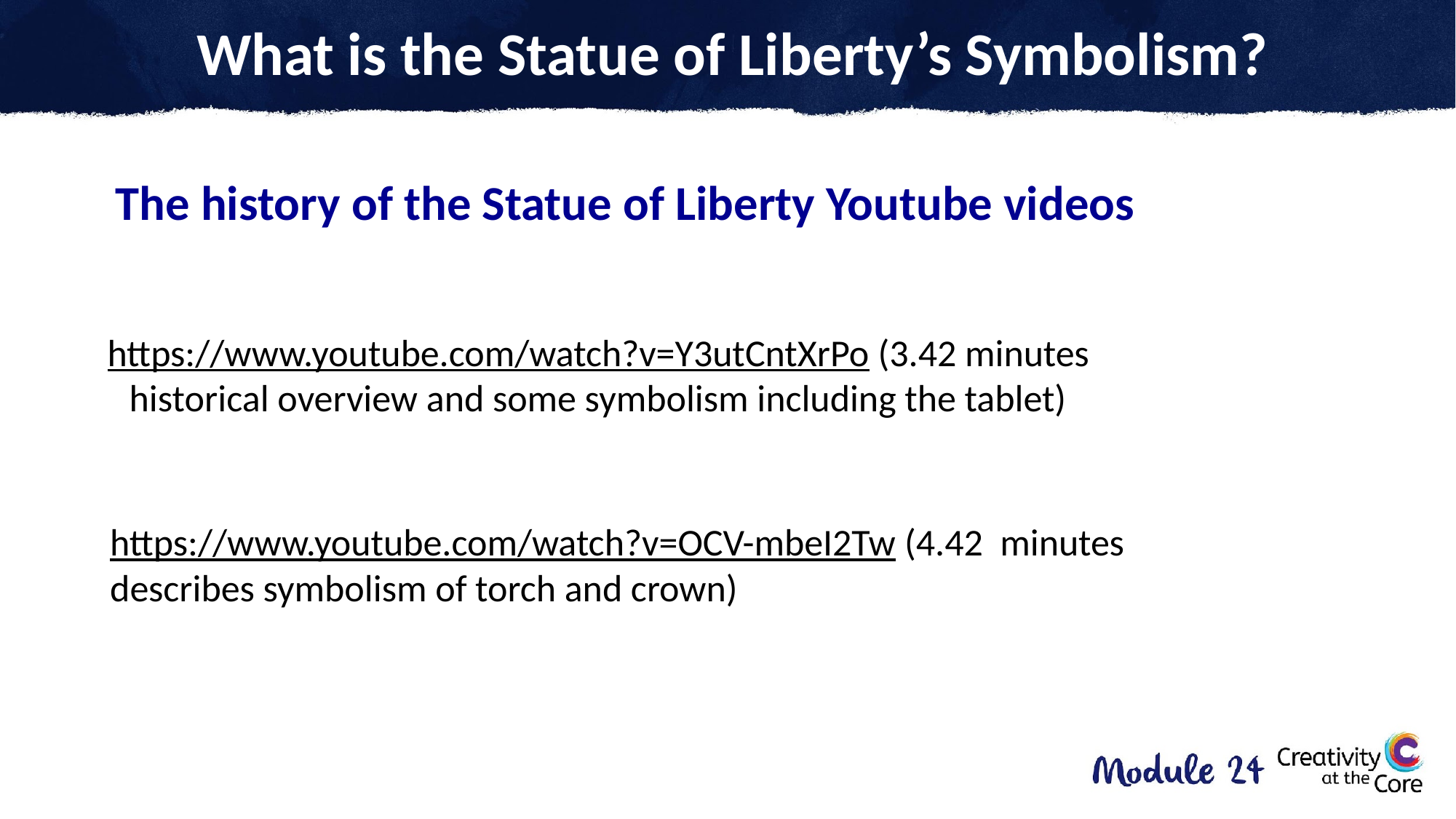

# What is the Statue of Liberty’s Symbolism?
The history of the Statue of Liberty Youtube videos
https://www.youtube.com/watch?v=Y3utCntXrPo (3.42 minutes historical overview and some symbolism including the tablet)
https://www.youtube.com/watch?v=OCV-mbeI2Tw (4.42  minutes describes symbolism of torch and crown)